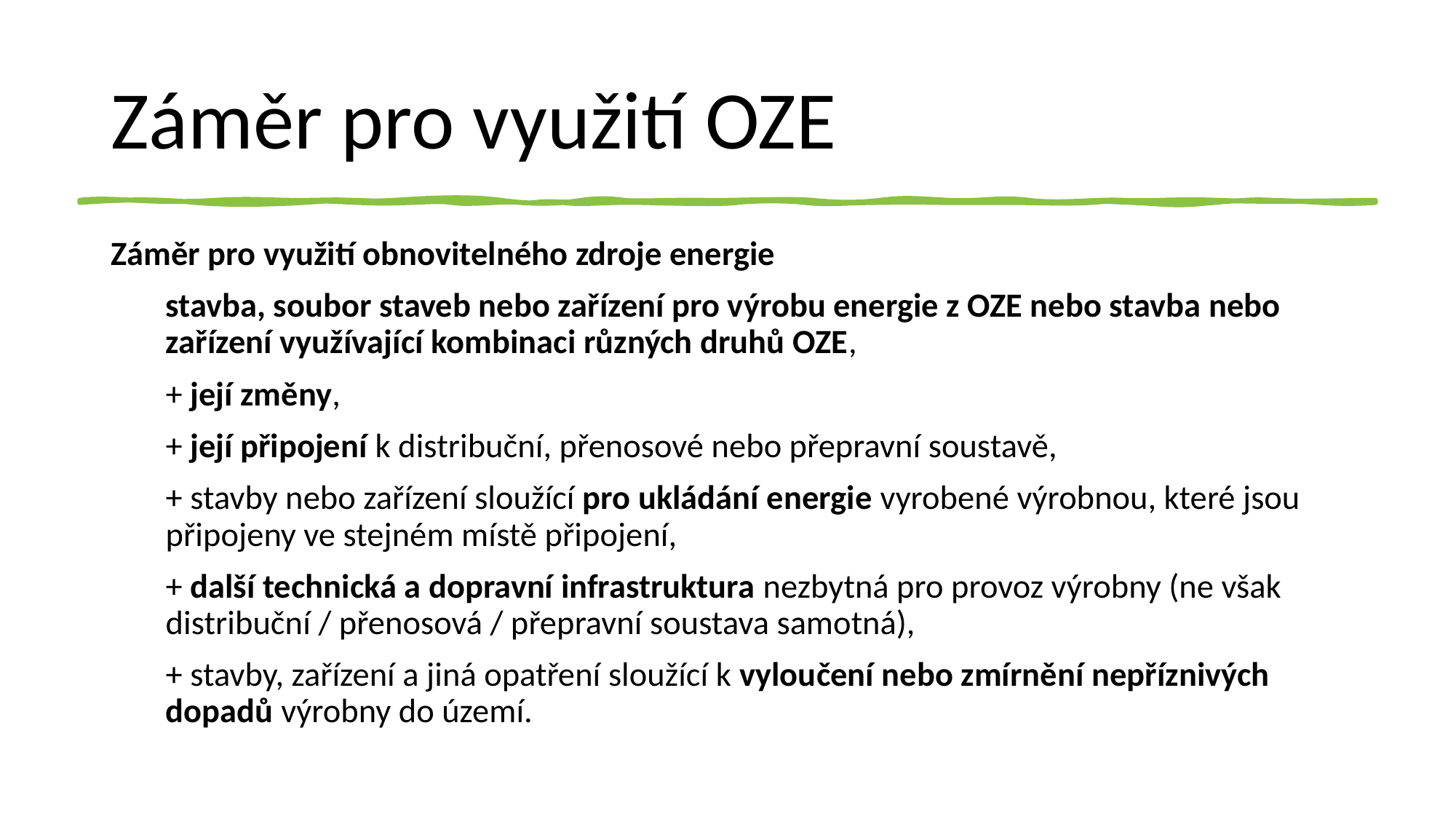

# Záměr pro využití OZE

Záměr pro využití obnovitelného zdroje energie
stavba, soubor staveb nebo zařízení pro výrobu energie z OZE nebo stavba nebo zařízení využívající kombinaci různých druhů OZE,
+ její změny,
+ její připojení k distribuční, přenosové nebo přepravní soustavě,
+ stavby nebo zařízení sloužící pro ukládání energie vyrobené výrobnou, které jsou připojeny ve stejném místě připojení,
+ další technická a dopravní infrastruktura nezbytná pro provoz výrobny (ne však distribuční / přenosová / přepravní soustava samotná),
+ stavby, zařízení a jiná opatření sloužící k vyloučení nebo zmírnění nepříznivých dopadů výrobny do území.